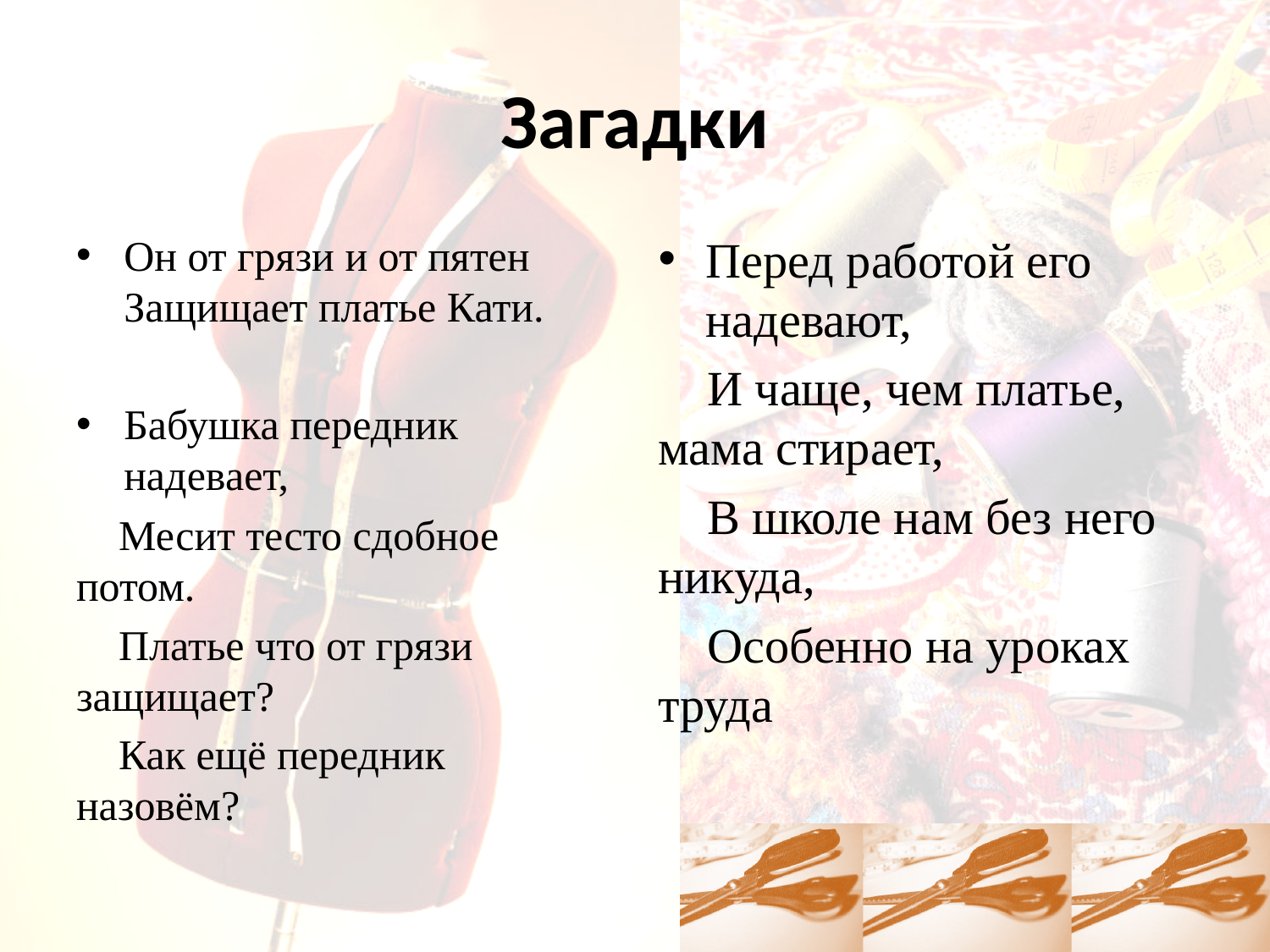

# Загадки
Он от грязи и от пятен
Защищает платье Кати.

Бабушка передник надевает,
    Месит тесто сдобное потом.
    Платье что от грязи защищает?
    Как ещё передник назовём?

Перед работой его надевают,
    И чаще, чем платье, мама стирает,
    В школе нам без него никуда,
    Особенно на уроках труда